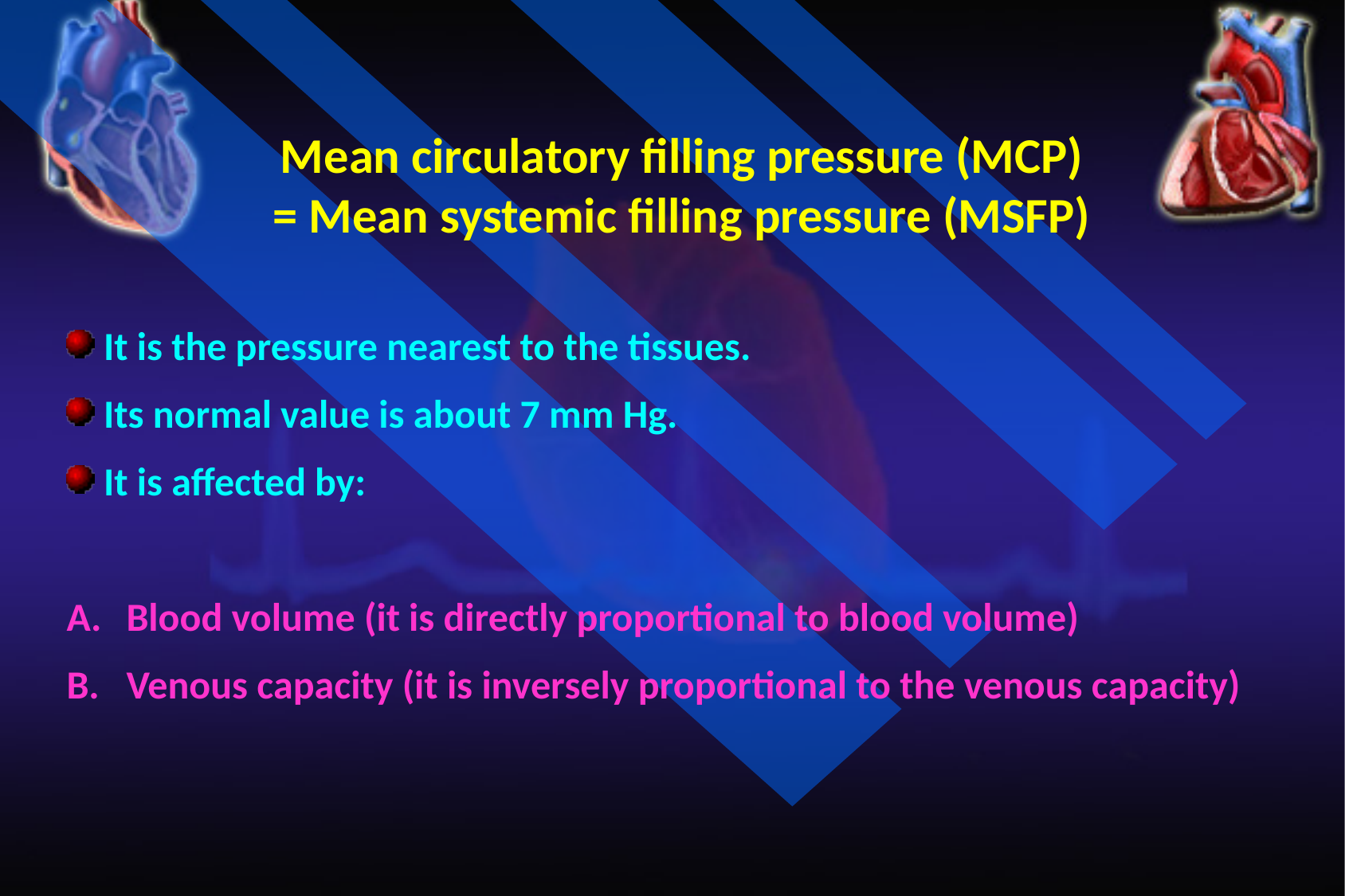

Mean circulatory filling pressure (MCP)
= Mean systemic filling pressure (MSFP)
 It is the pressure nearest to the tissues.
 Its normal value is about 7 mm Hg.
 It is affected by:

Blood volume (it is directly proportional to blood volume)
Venous capacity (it is inversely proportional to the venous capacity)